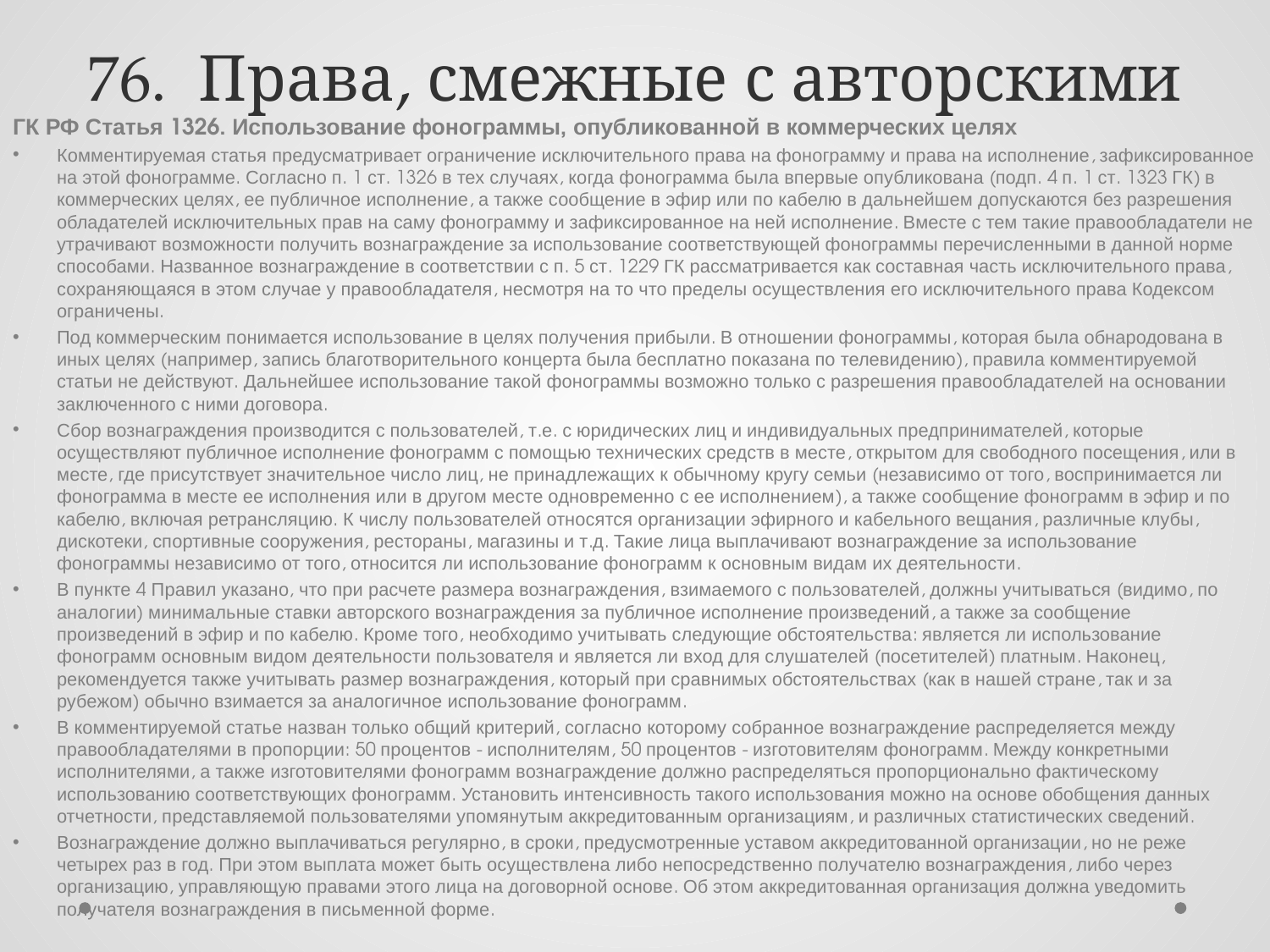

# 76.  Права, смежные с авторскими
ГК РФ Статья 1326. Использование фонограммы, опубликованной в коммерческих целях
Комментируемая статья предусматривает ограничение исключительного права на фонограмму и права на исполнение, зафиксированное на этой фонограмме. Согласно п. 1 ст. 1326 в тех случаях, когда фонограмма была впервые опубликована (подп. 4 п. 1 ст. 1323 ГК) в коммерческих целях, ее публичное исполнение, а также сообщение в эфир или по кабелю в дальнейшем допускаются без разрешения обладателей исключительных прав на саму фонограмму и зафиксированное на ней исполнение. Вместе с тем такие правообладатели не утрачивают возможности получить вознаграждение за использование соответствующей фонограммы перечисленными в данной норме способами. Названное вознаграждение в соответствии с п. 5 ст. 1229 ГК рассматривается как составная часть исключительного права, сохраняющаяся в этом случае у правообладателя, несмотря на то что пределы осуществления его исключительного права Кодексом ограничены.
Под коммерческим понимается использование в целях получения прибыли. В отношении фонограммы, которая была обнародована в иных целях (например, запись благотворительного концерта была бесплатно показана по телевидению), правила комментируемой статьи не действуют. Дальнейшее использование такой фонограммы возможно только с разрешения правообладателей на основании заключенного с ними договора.
Сбор вознаграждения производится с пользователей, т.е. с юридических лиц и индивидуальных предпринимателей, которые осуществляют публичное исполнение фонограмм с помощью технических средств в месте, открытом для свободного посещения, или в месте, где присутствует значительное число лиц, не принадлежащих к обычному кругу семьи (независимо от того, воспринимается ли фонограмма в месте ее исполнения или в другом месте одновременно с ее исполнением), а также сообщение фонограмм в эфир и по кабелю, включая ретрансляцию. К числу пользователей относятся организации эфирного и кабельного вещания, различные клубы, дискотеки, спортивные сооружения, рестораны, магазины и т.д. Такие лица выплачивают вознаграждение за использование фонограммы независимо от того, относится ли использование фонограмм к основным видам их деятельности.
В пункте 4 Правил указано, что при расчете размера вознаграждения, взимаемого с пользователей, должны учитываться (видимо, по аналогии) минимальные ставки авторского вознаграждения за публичное исполнение произведений, а также за сообщение произведений в эфир и по кабелю. Кроме того, необходимо учитывать следующие обстоятельства: является ли использование фонограмм основным видом деятельности пользователя и является ли вход для слушателей (посетителей) платным. Наконец, рекомендуется также учитывать размер вознаграждения, который при сравнимых обстоятельствах (как в нашей стране, так и за рубежом) обычно взимается за аналогичное использование фонограмм.
В комментируемой статье назван только общий критерий, согласно которому собранное вознаграждение распределяется между правообладателями в пропорции: 50 процентов - исполнителям, 50 процентов - изготовителям фонограмм. Между конкретными исполнителями, а также изготовителями фонограмм вознаграждение должно распределяться пропорционально фактическому использованию соответствующих фонограмм. Установить интенсивность такого использования можно на основе обобщения данных отчетности, представляемой пользователями упомянутым аккредитованным организациям, и различных статистических сведений.
Вознаграждение должно выплачиваться регулярно, в сроки, предусмотренные уставом аккредитованной организации, но не реже четырех раз в год. При этом выплата может быть осуществлена либо непосредственно получателю вознаграждения, либо через организацию, управляющую правами этого лица на договорной основе. Об этом аккредитованная организация должна уведомить получателя вознаграждения в письменной форме.